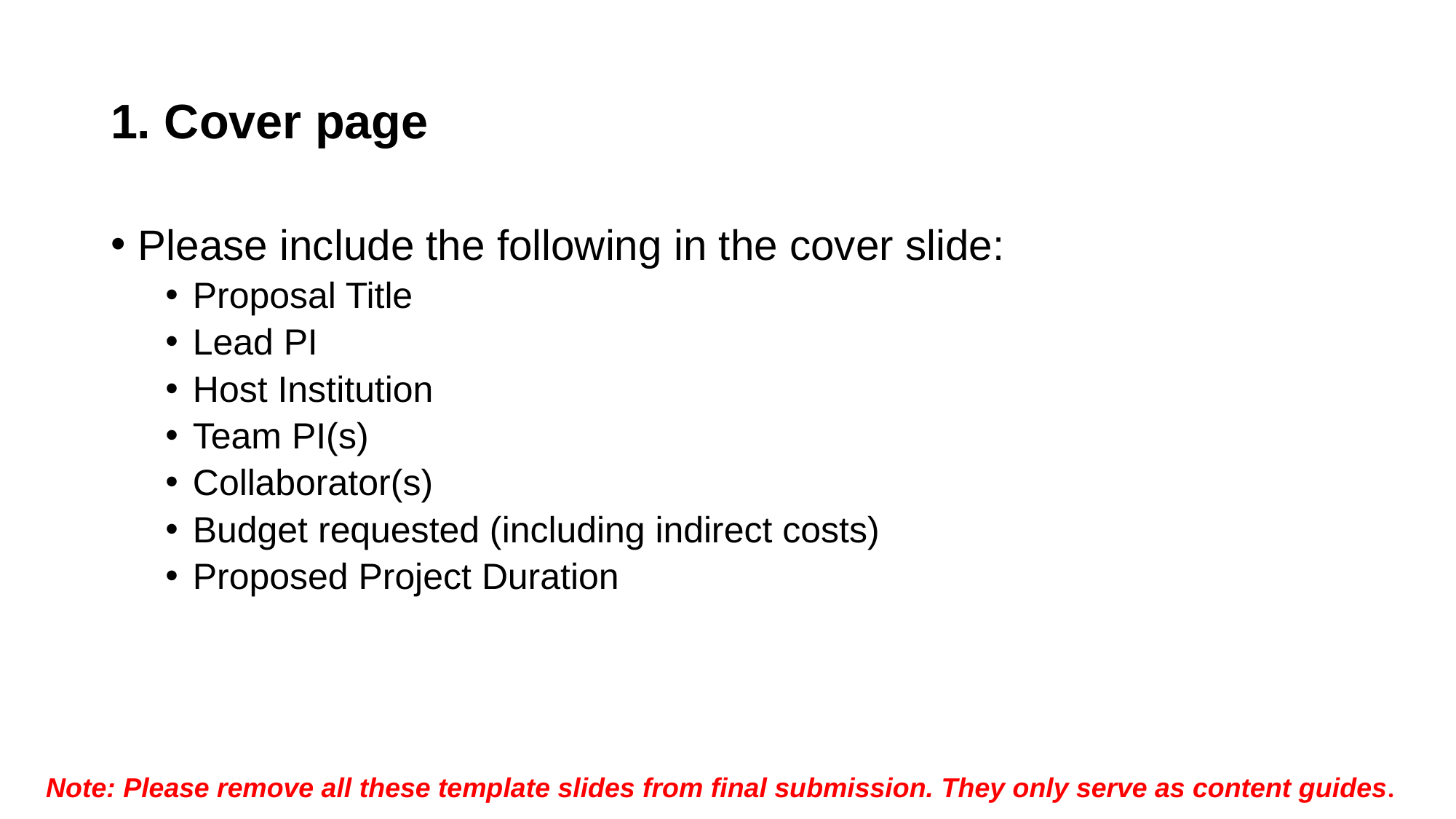

1. Cover page

Please include the following in the cover slide:
Proposal Title
Lead PI
Host Institution
Team PI(s)
Collaborator(s)
Budget requested (including indirect costs)
Proposed Project Duration
Note: Please remove all these template slides from final submission. They only serve as content guides.